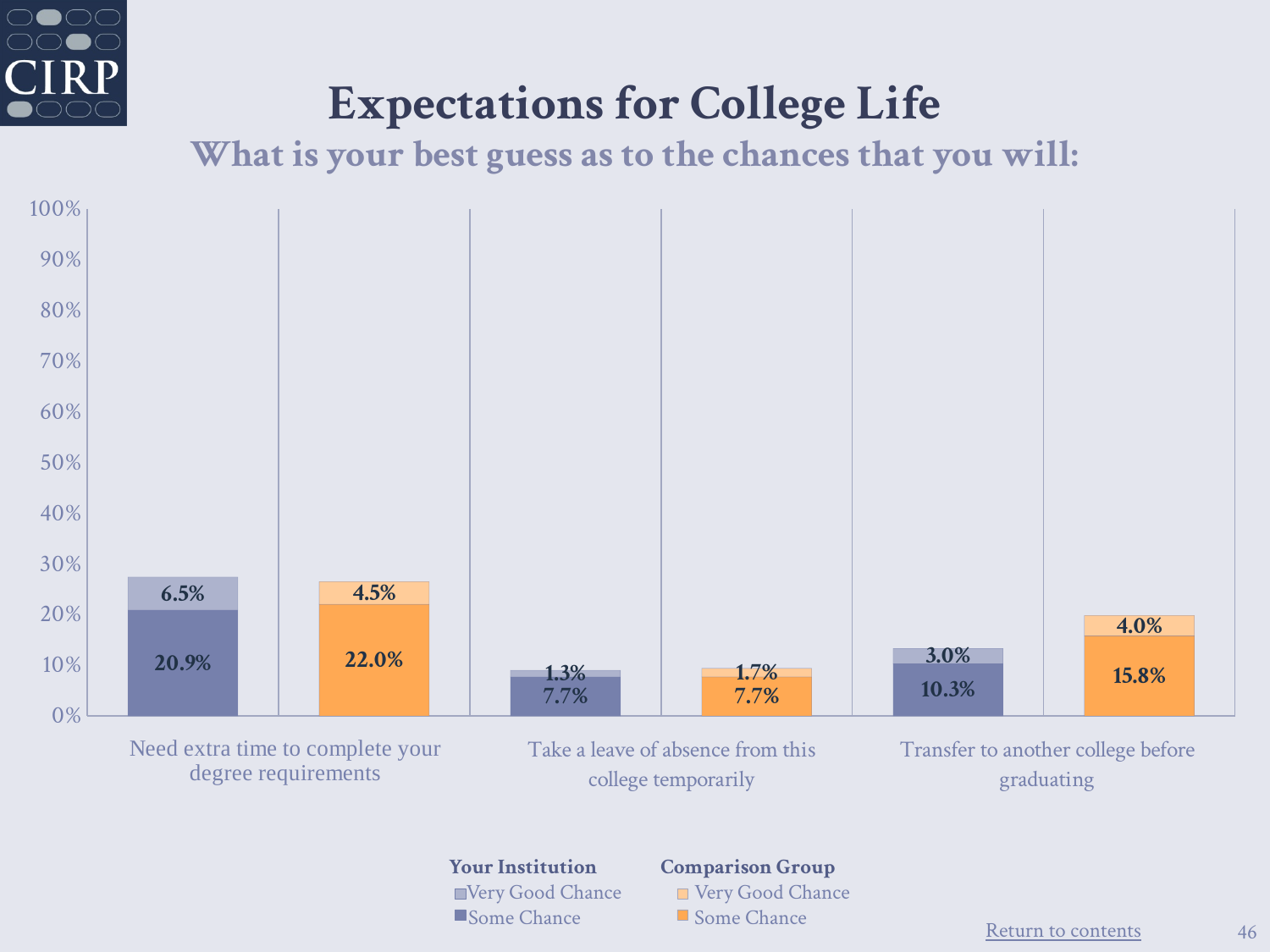

# Expectations for College Life What is your best guess as to the chances that you will:

### Chart

| Category | Some Chance | Very Good Chance |
|---|---|---|
| Your Institution | 0.209 | 0.065 |
| Comparison Group | 0.22 | 0.045 |
| Your Institution | 0.077 | 0.013 |
| Comparison Group | 0.077 | 0.017 |
| Your Institution | 0.103 | 0.03 |
| Comparison Group | 0.158 | 0.04 |
   Your Institution               Comparison Group
       Very Good Chance	 Very Good Chance
       Some Chance          	 Some Chance
46